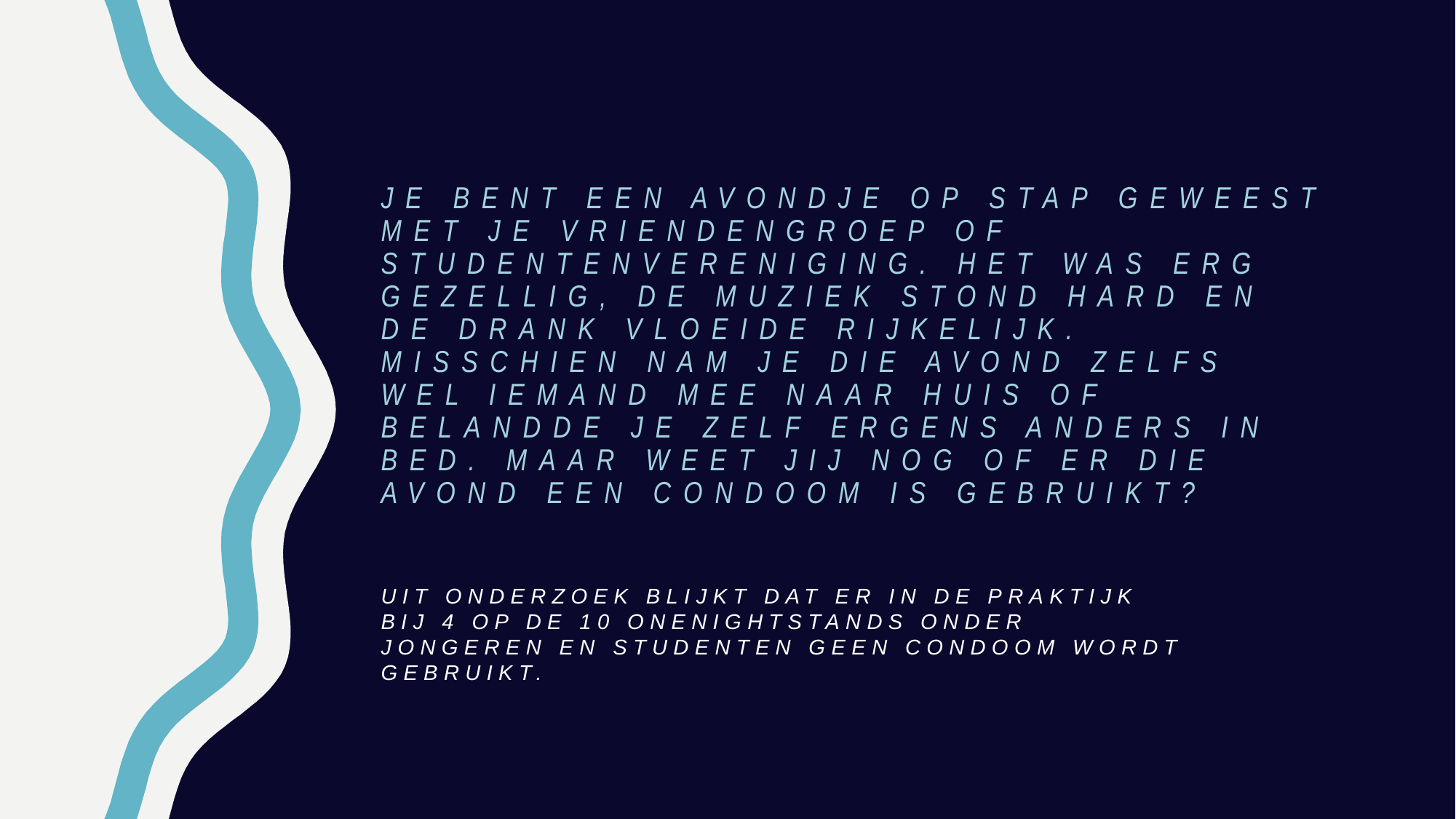

# je bent een avondje op stap geweest met je vriendengroep of studentenvereniging. Het was erg gezellig, de muziek stond hard en de drank vloeide rijkelijk. Misschien nam je die avond zelfs wel iemand mee naar huis of belandde je zelf ergens anders in bed. Maar weet jij nog of er die avond een condoom is gebruikt?
Uit onderzoek blijkt dat er in de praktijk bij 4 op de 10 onenightstands onder jongeren en studenten geen condoom wordt gebruikt.